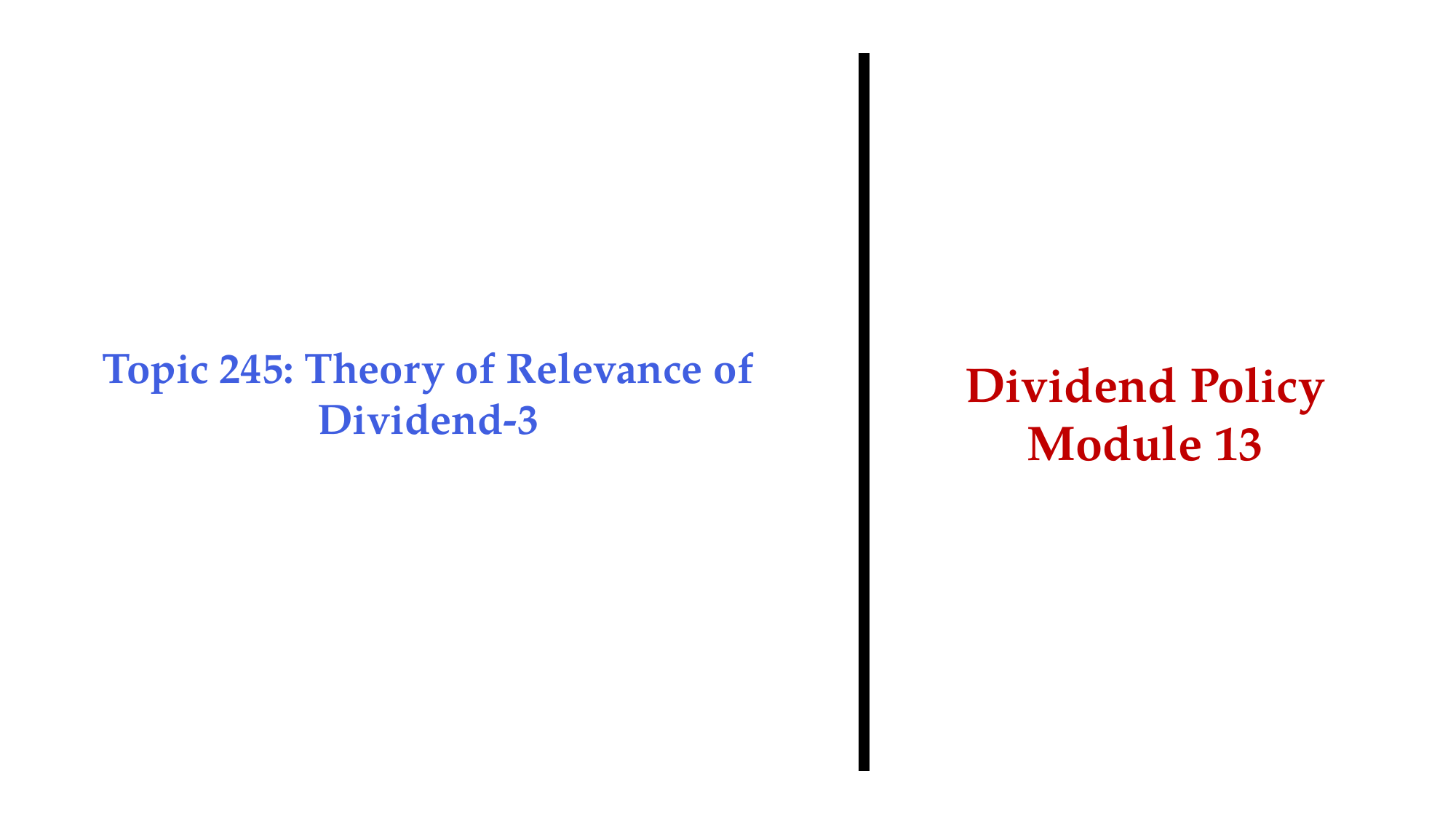

Topic 245: Theory of Relevance of Dividend-3
Dividend Policy
Module 13